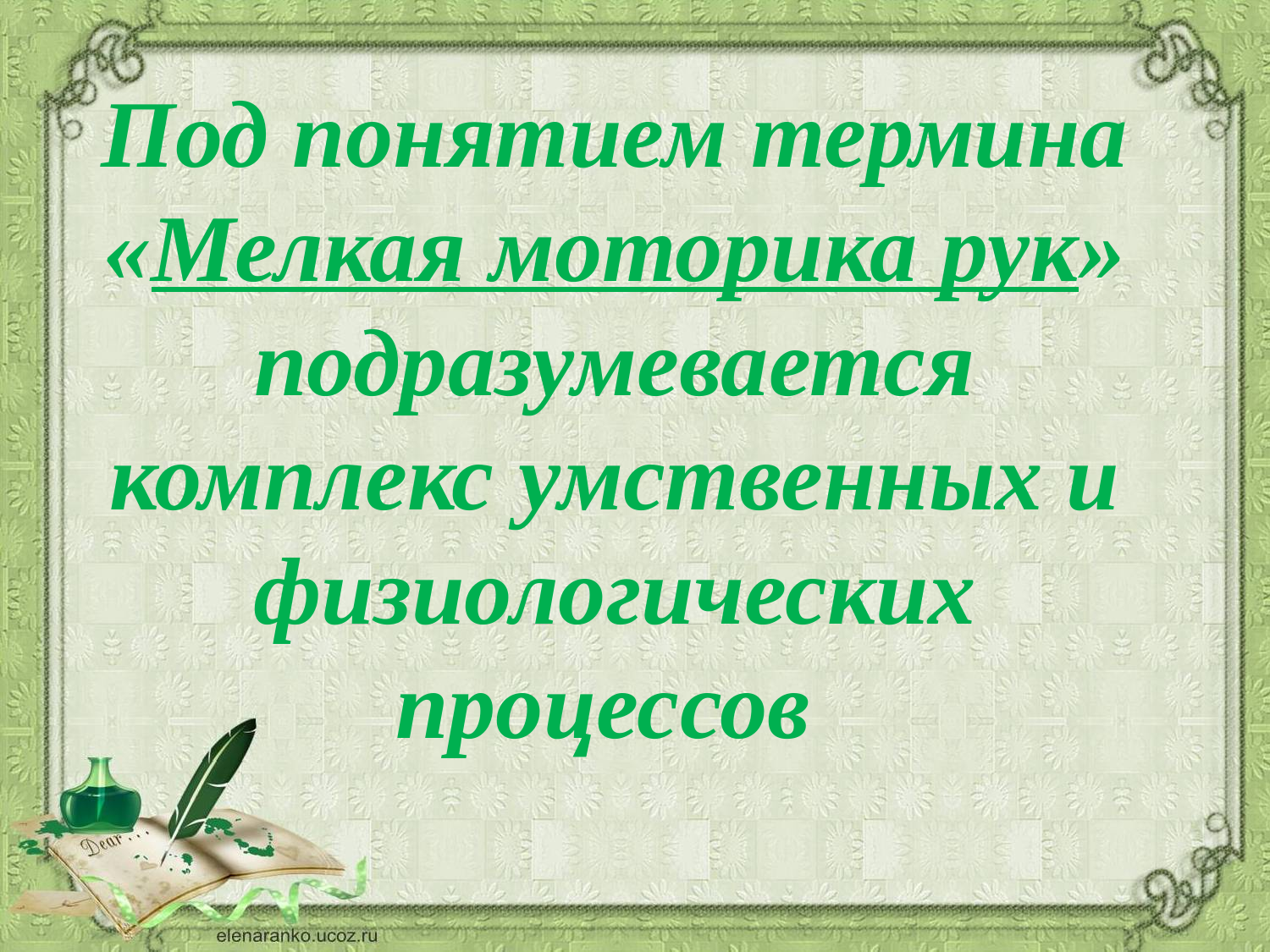

Под понятием термина «Мелкая моторика рук» подразумевается комплекс умственных и физиологических процессов